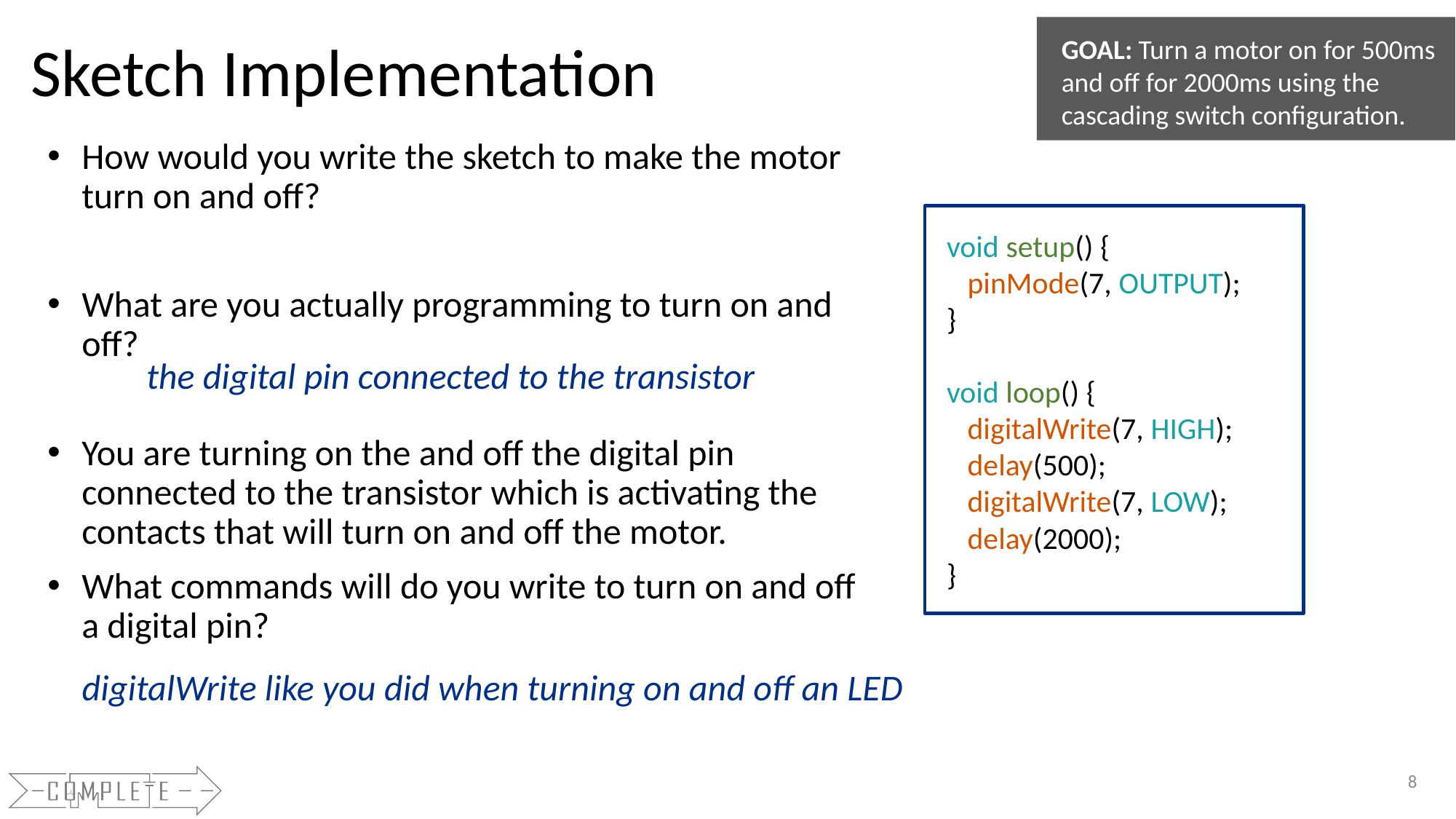

GOAL: Turn a motor on for 500ms and off for 2000ms using the cascading switch configuration.
# Sketch Implementation
How would you write the sketch to make the motor turn on and off?

What are you actually programming to turn on and off?

You are turning on the and off the digital pin connected to the transistor which is activating the contacts that will turn on and off the motor.
What commands will do you write to turn on and off a digital pin?

void setup() {
   pinMode(7, OUTPUT);
}

void loop() {
   digitalWrite(7, HIGH);
   delay(500);
   digitalWrite(7, LOW);
   delay(2000);
}
the digital pin connected to the transistor
digitalWrite like you did when turning on and off an LED
8